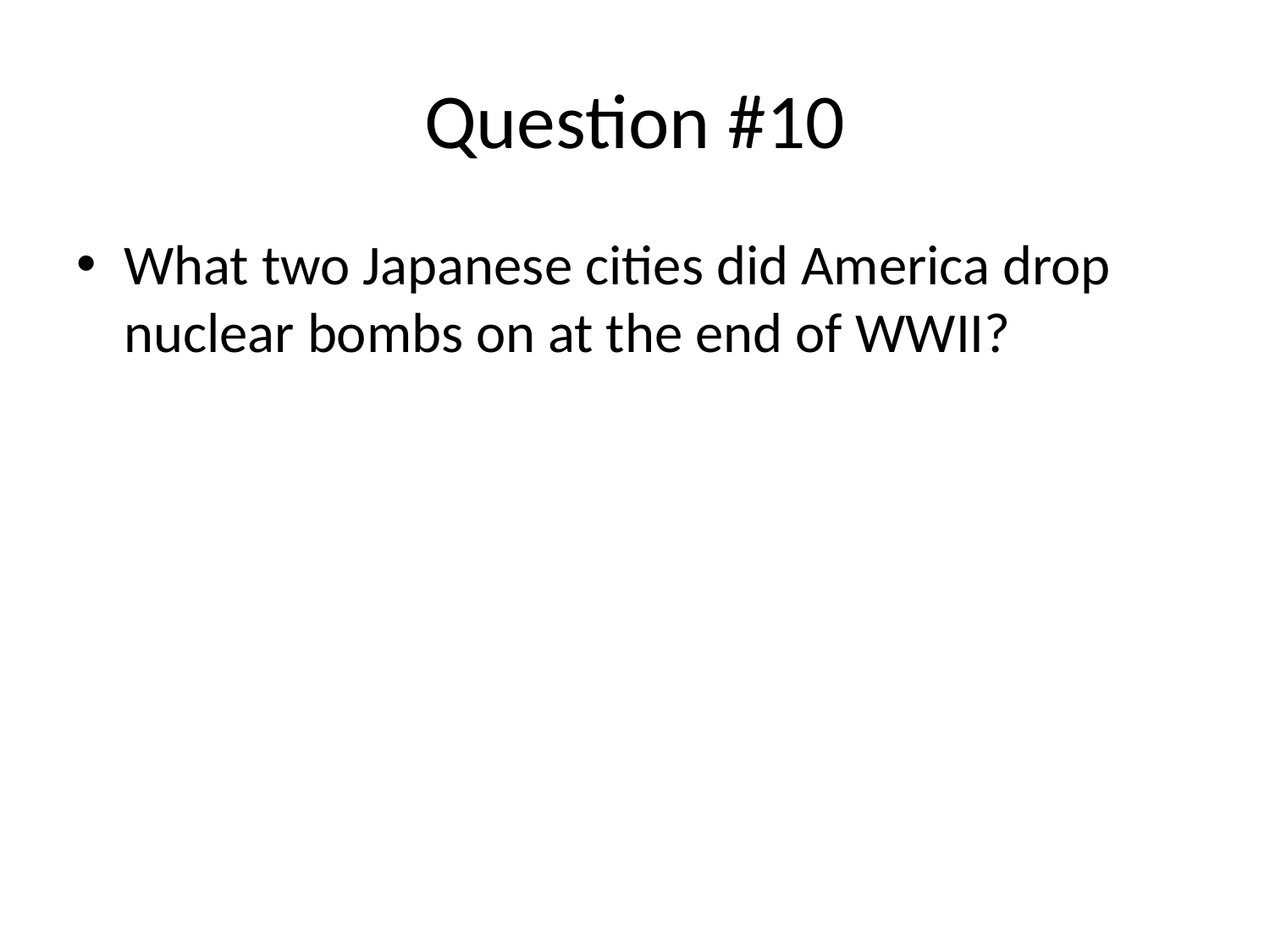

# Question #10
What two Japanese cities did America drop nuclear bombs on at the end of WWII?